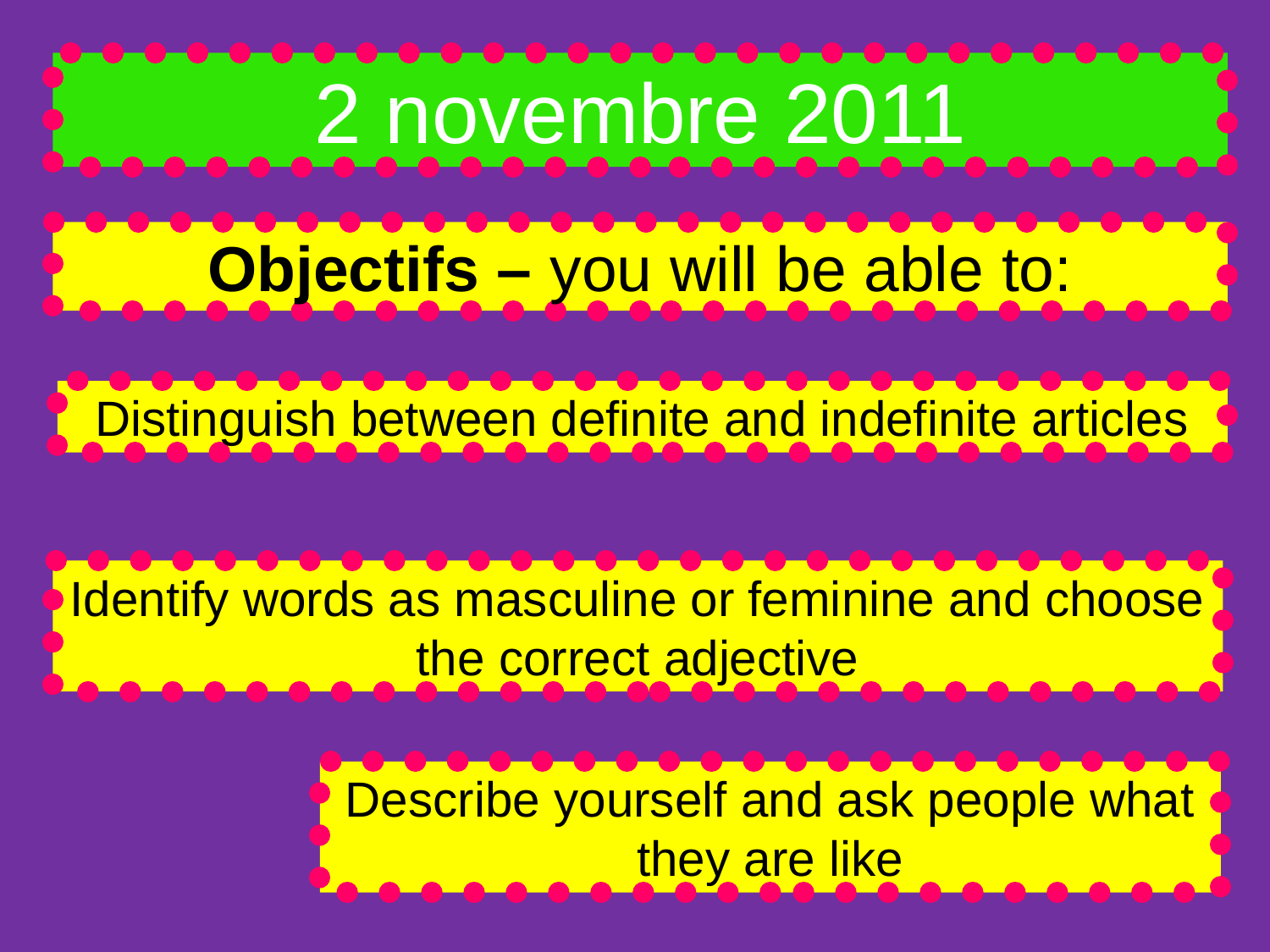

2 novembre 2011
Objectifs – you will be able to:
Distinguish between definite and indefinite articles
Identify words as masculine or feminine and choose the correct adjective
Describe yourself and ask people what they are like